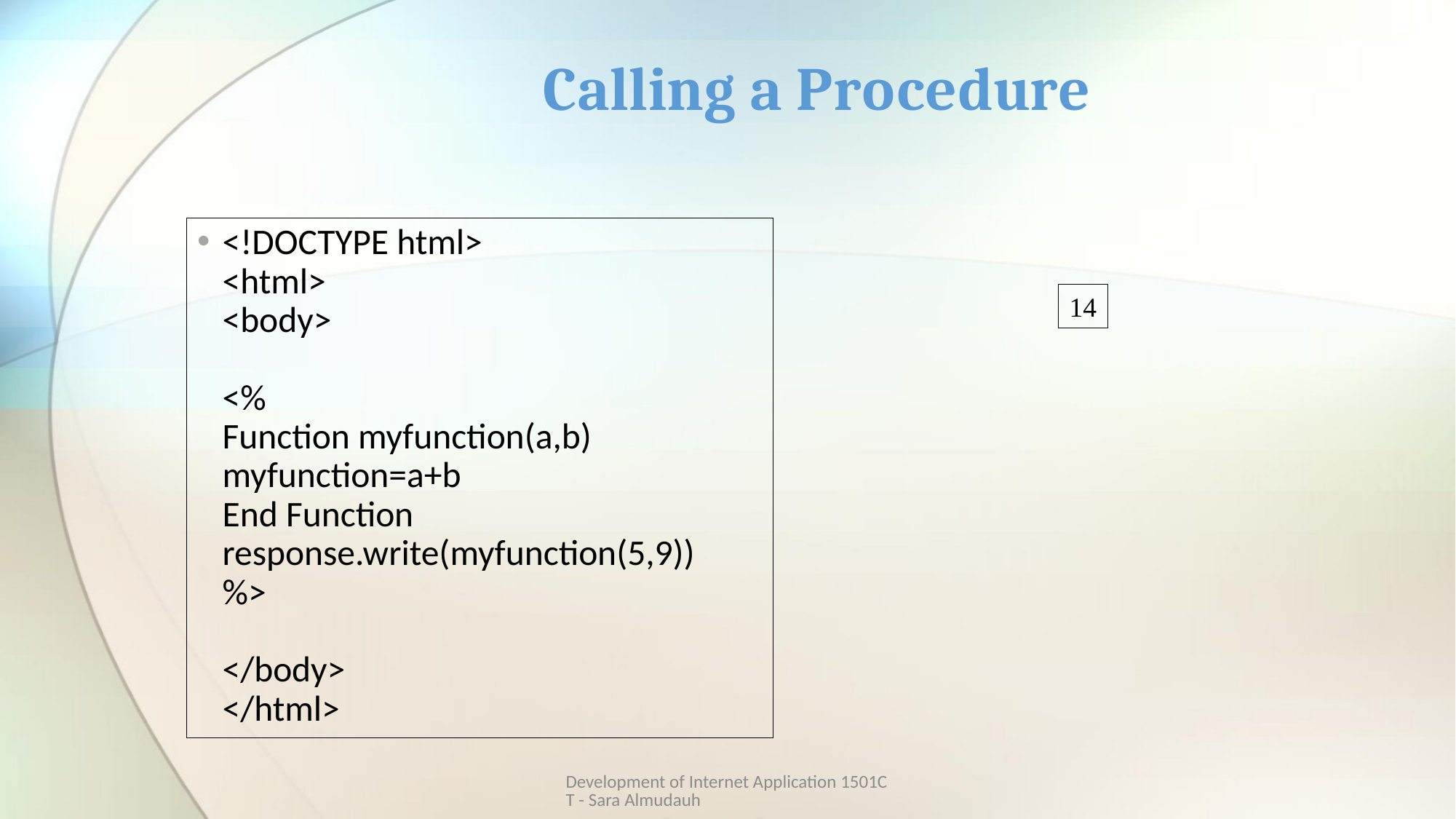

# Calling a Procedure
<!DOCTYPE html>
<html>
<body>
<%
Function myfunction(a,b)
myfunction=a+b
End Function
response.write(myfunction(5,9))
%>
</body>
</html>
14
Development of Internet Application 1501CT - Sara Almudauh